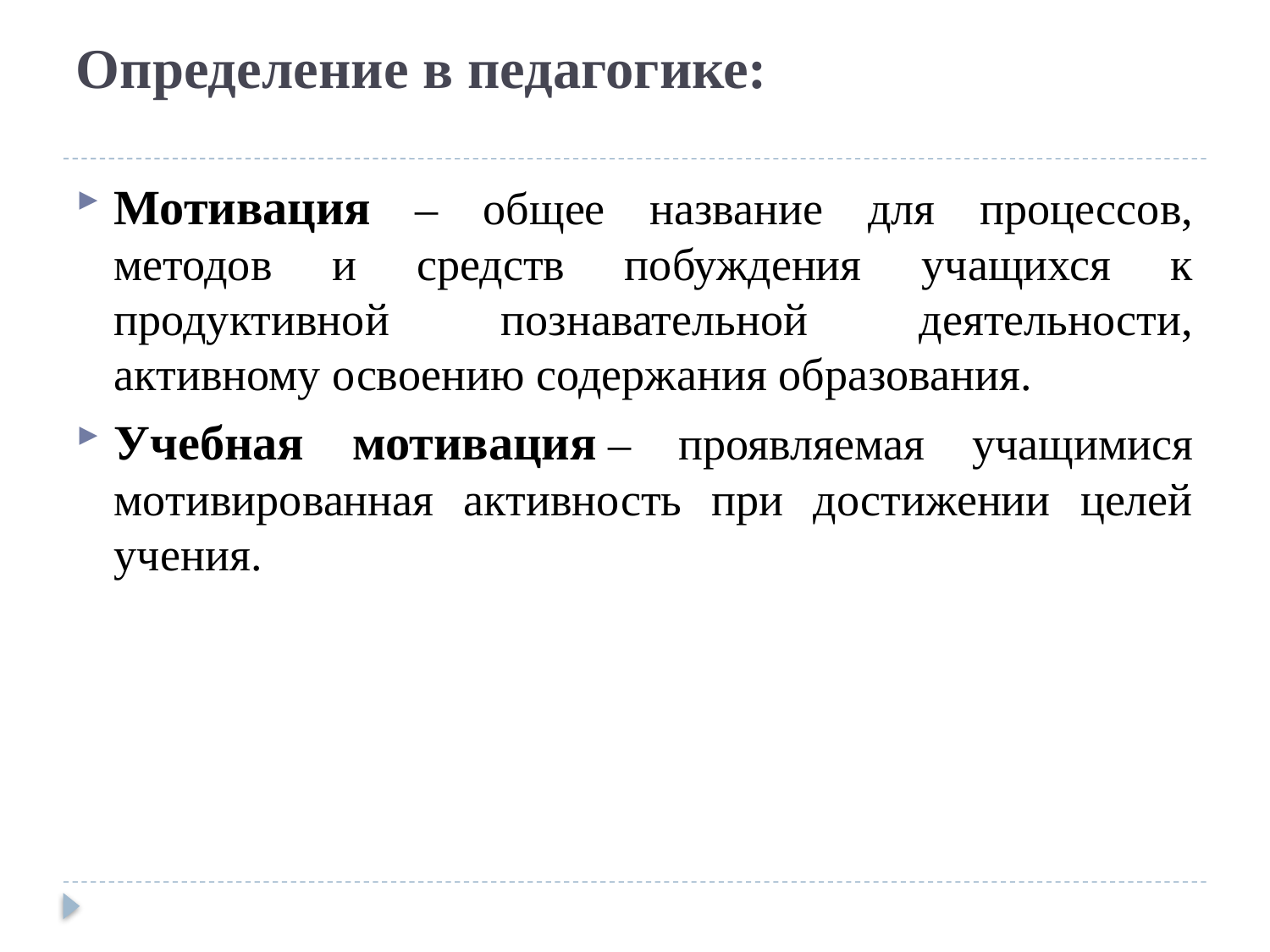

# Определение в педагогике:
Мотивация – общее название для процессов, методов и средств побуждения учащихся к продуктивной познавательной деятельности, активному освоению содержания образования.
Учебная мотивация – проявляемая учащимися мотивированная активность при достижении целей учения.